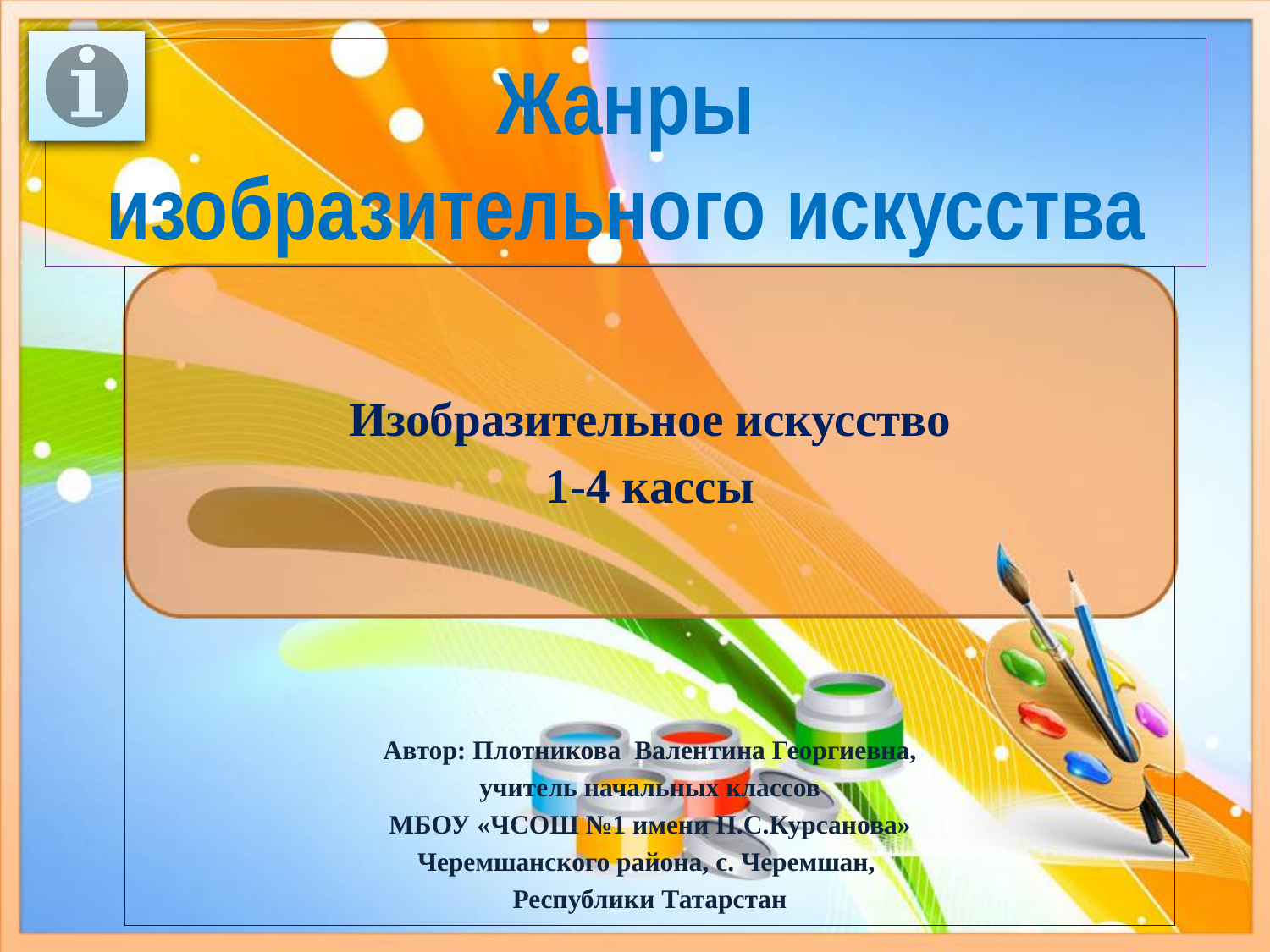

# Жанры изобразительного искусства

Изобразительное искусство
1-4 кассы

Автор: Плотникова  Валентина Георгиевна,
учитель начальных классов
МБОУ «ЧСОШ №1 имени П.С.Курсанова»
Черемшанского района, с. Черемшан,
Республики Татарстан